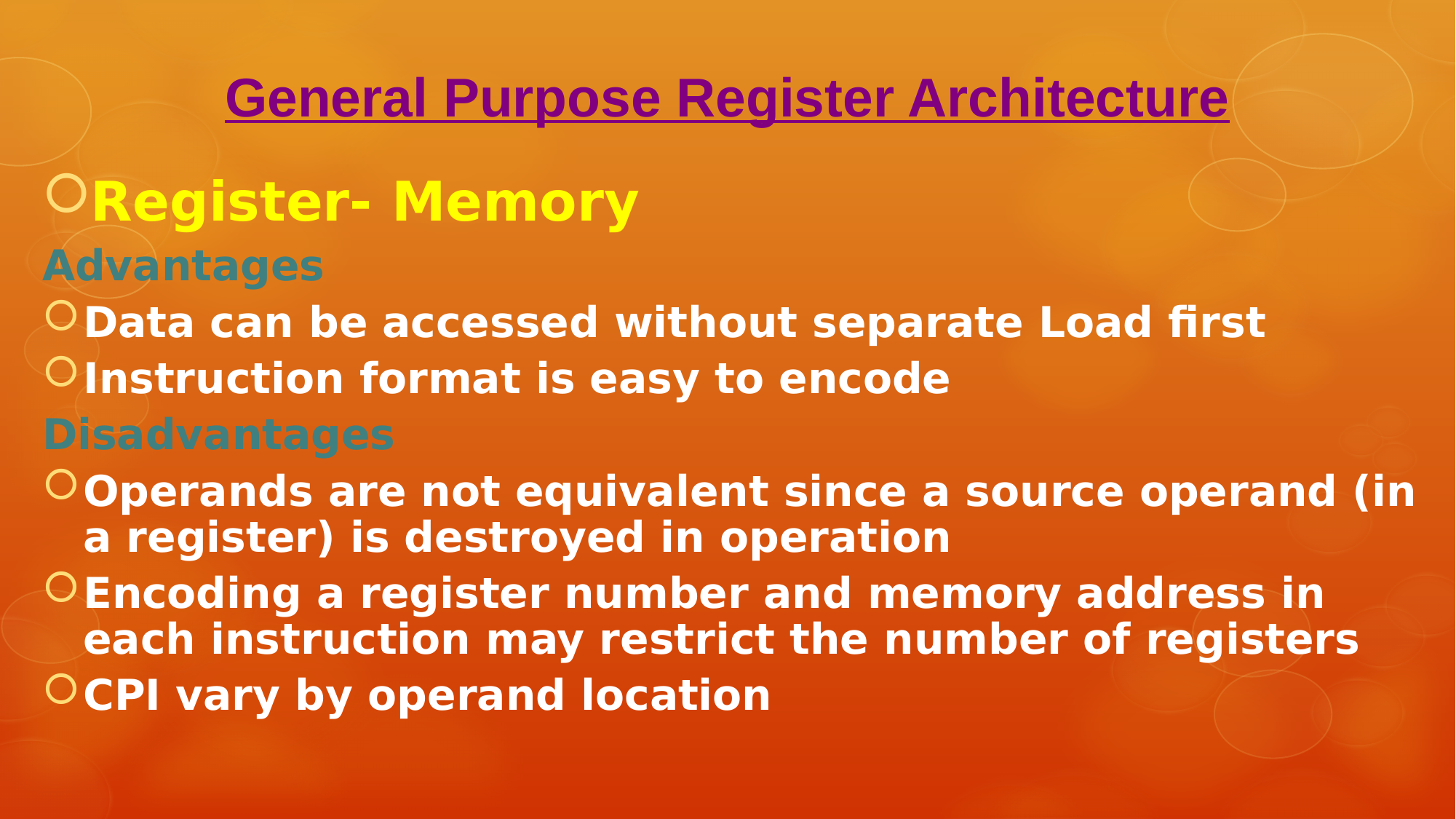

General Purpose Register Architecture

Register- Memory
Advantages
Data can be accessed without separate Load first
Instruction format is easy to encode
Disadvantages
Operands are not equivalent since a source operand (in a register) is destroyed in operation
Encoding a register number and memory address in each instruction may restrict the number of registers
CPI vary by operand location